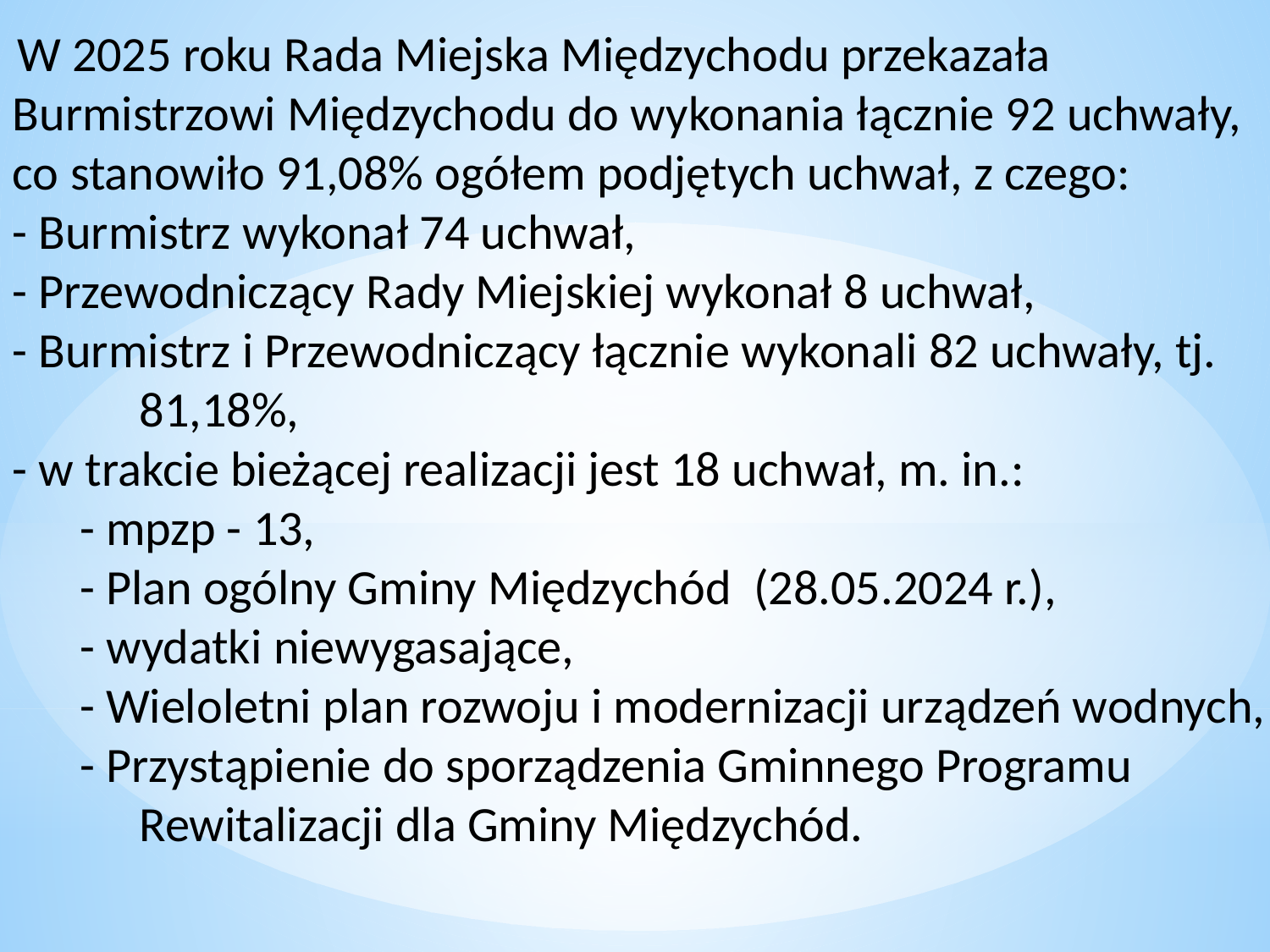

W 2025 roku Rada Miejska Międzychodu przekazała Burmistrzowi Międzychodu do wykonania łącznie 92 uchwały, co stanowiło 91,08% ogółem podjętych uchwał, z czego:
- Burmistrz wykonał 74 uchwał,
- Przewodniczący Rady Miejskiej wykonał 8 uchwał,
- Burmistrz i Przewodniczący łącznie wykonali 82 uchwały, tj.            	81,18%,
- w trakcie bieżącej realizacji jest 18 uchwał, m. in.:
      - mpzp - 13,
      - Plan ogólny Gminy Międzychód  (28.05.2024 r.),
      - wydatki niewygasające,
      - Wieloletni plan rozwoju i modernizacji urządzeń wodnych,
      - Przystąpienie do sporządzenia Gminnego Programu               	Rewitalizacji dla Gminy Międzychód.